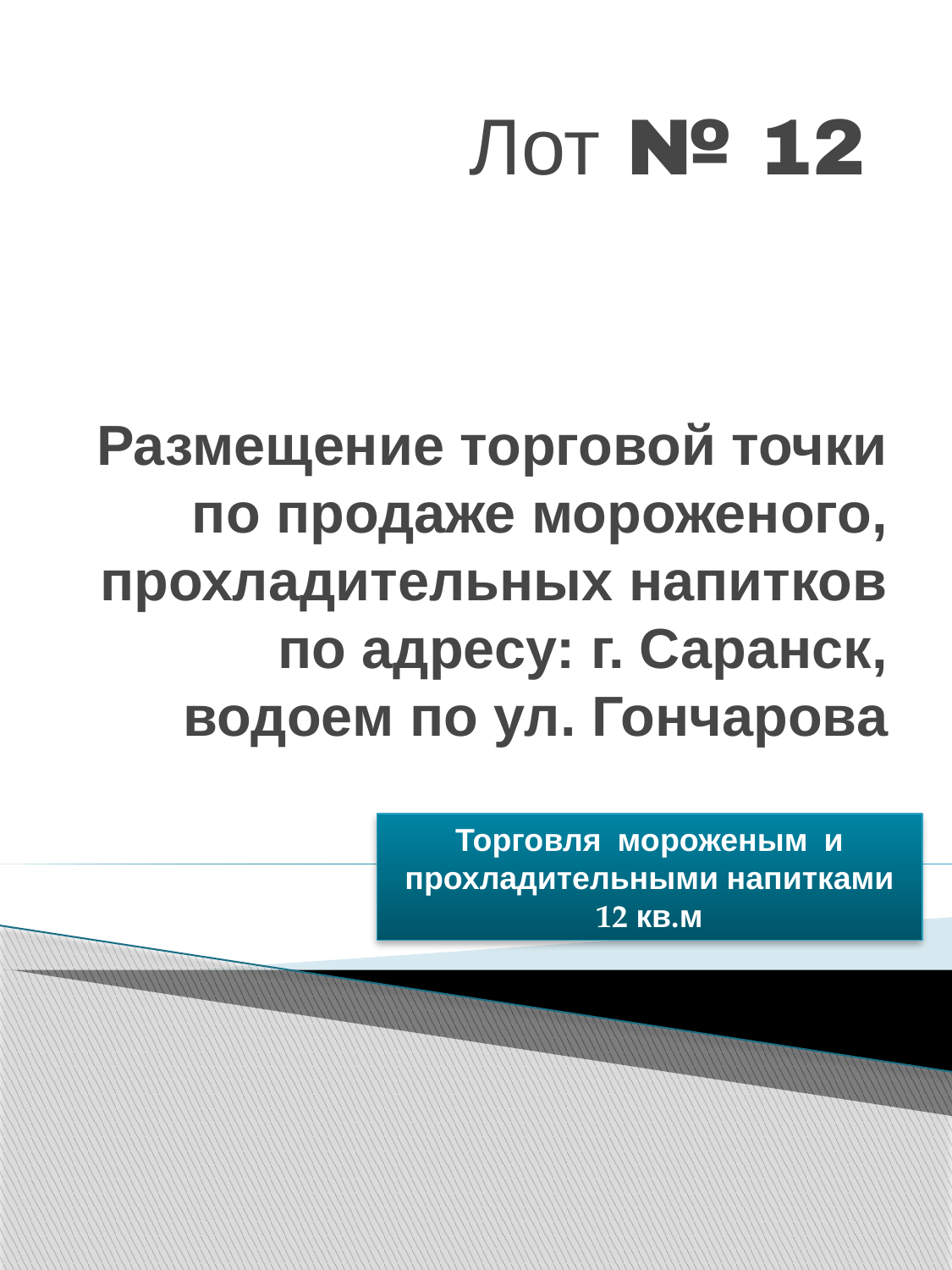

Лот № 12
# Размещение торговой точки по продаже мороженого, прохладительных напитков по адресу: г. Саранск, водоем по ул. Гончарова
Торговля  мороженым  и прохладительными напитками 12 кв.м